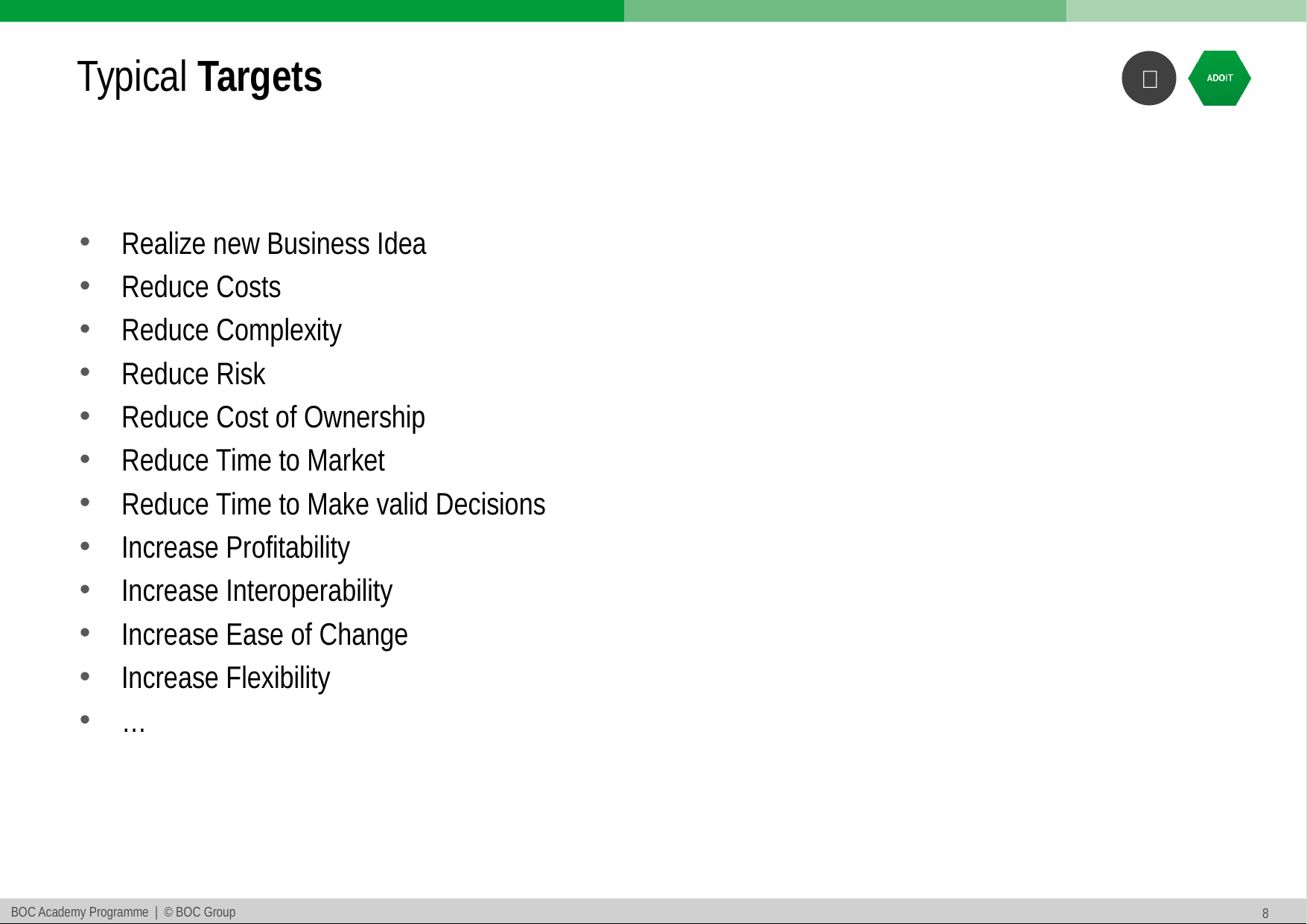

# Typical Targets

Realize new Business Idea
Reduce Costs
Reduce Complexity
Reduce Risk
Reduce Cost of Ownership
Reduce Time to Market
Reduce Time to Make valid Decisions
Increase Profitability
Increase Interoperability
Increase Ease of Change
Increase Flexibility
…